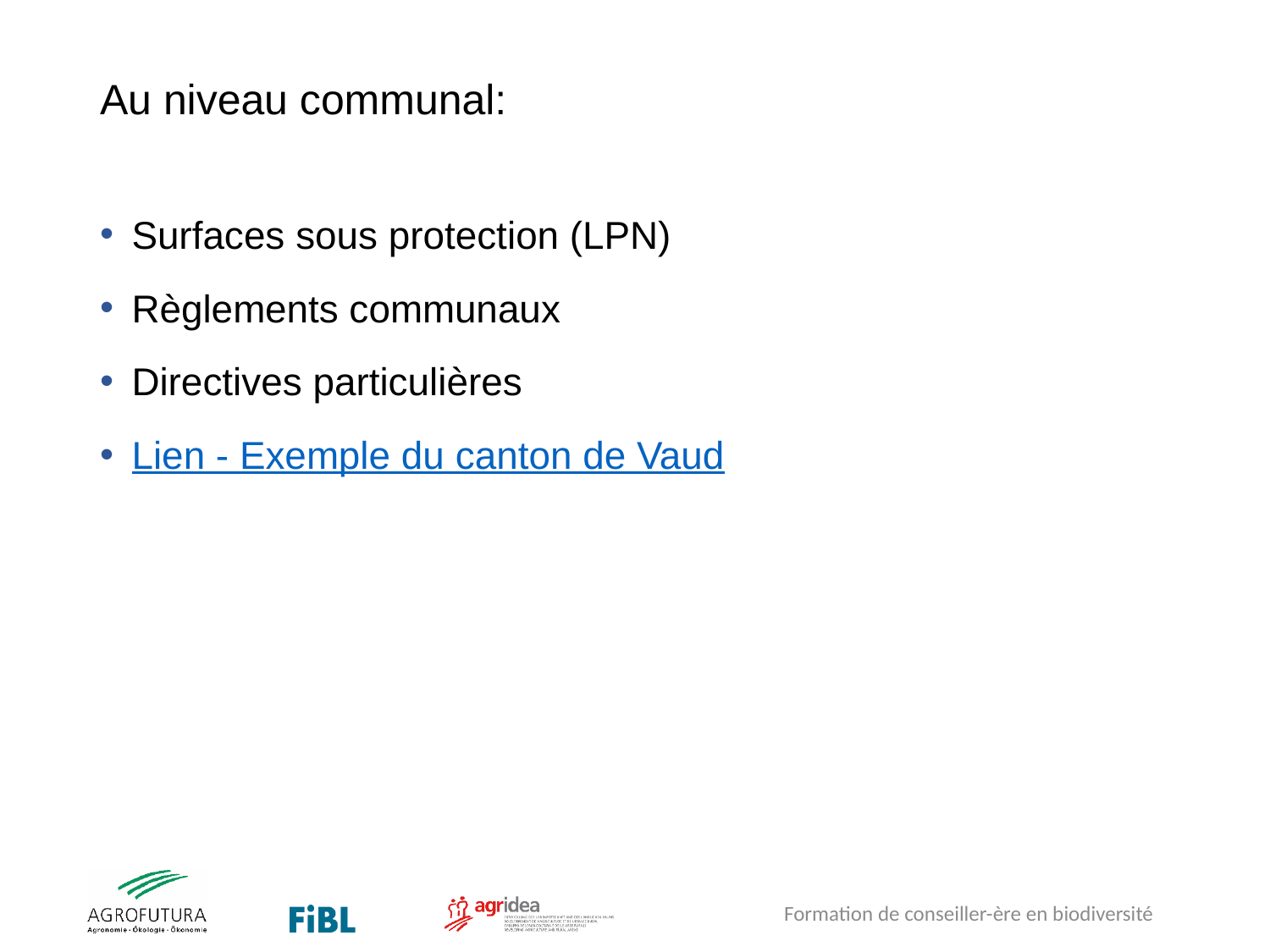

# Au niveau communal:
Surfaces sous protection (LPN)
Règlements communaux
Directives particulières
Lien - Exemple du canton de Vaud

Formation de conseiller-ère en biodiversité